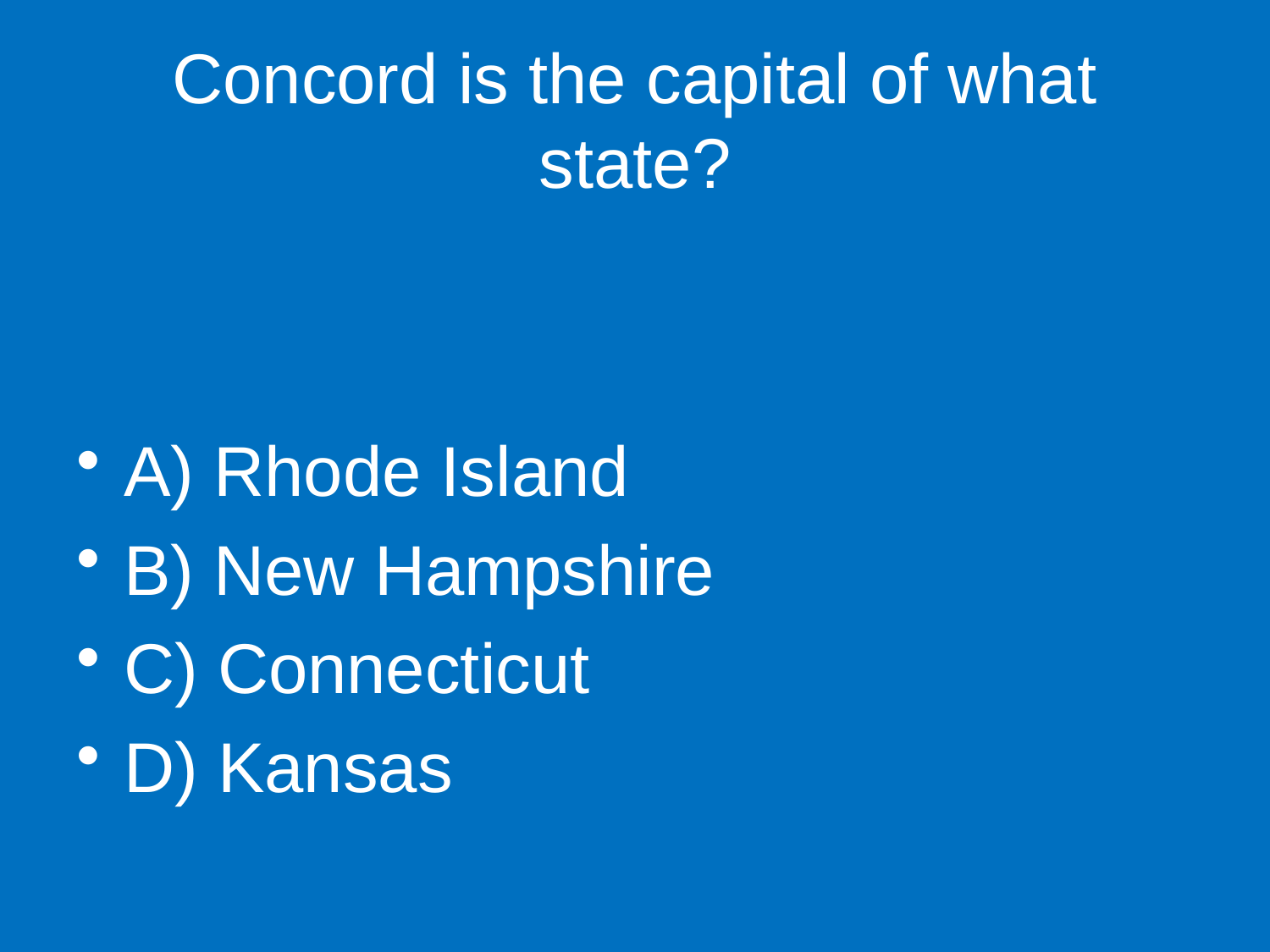

# Concord is the capital of what state?

A) Rhode Island
B) New Hampshire
C) Connecticut
D) Kansas